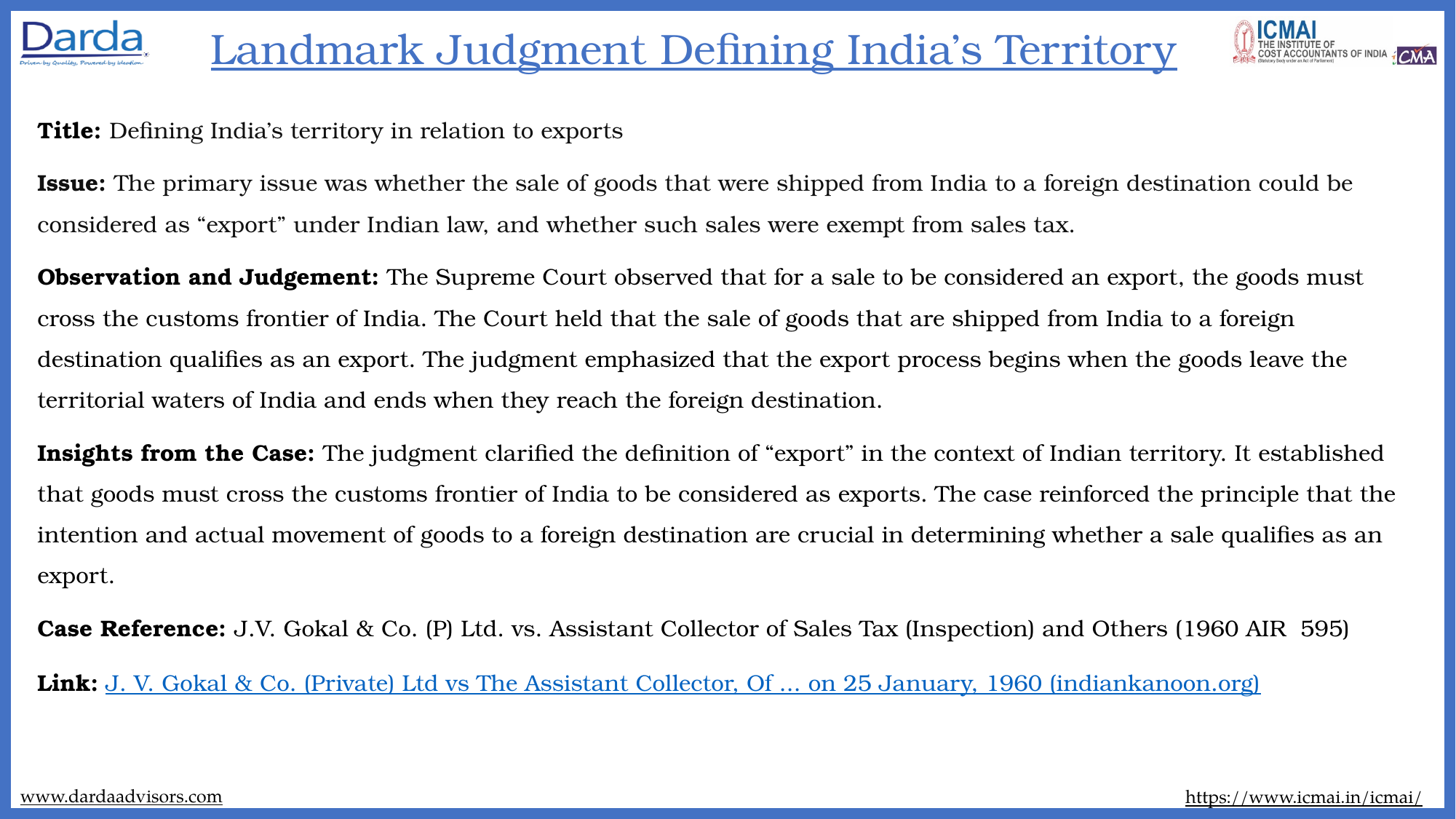

# Landmark Judgment Defining India’s Territory
Title: Defining India’s territory in relation to exports
Issue: The primary issue was whether the sale of goods that were shipped from India to a foreign destination could be considered as “export” under Indian law, and whether such sales were exempt from sales tax.
Observation and Judgement: The Supreme Court observed that for a sale to be considered an export, the goods must cross the customs frontier of India. The Court held that the sale of goods that are shipped from India to a foreign destination qualifies as an export. The judgment emphasized that the export process begins when the goods leave the territorial waters of India and ends when they reach the foreign destination.
Insights from the Case: The judgment clarified the definition of “export” in the context of Indian territory. It established that goods must cross the customs frontier of India to be considered as exports. The case reinforced the principle that the intention and actual movement of goods to a foreign destination are crucial in determining whether a sale qualifies as an export.
Case Reference: J.V. Gokal & Co. (P) Ltd. vs. Assistant Collector of Sales Tax (Inspection) and Others (1960 AIR  595)
Link: J. V. Gokal & Co. (Private) Ltd vs The Assistant Collector, Of ... on 25 January, 1960 (indiankanoon.org)